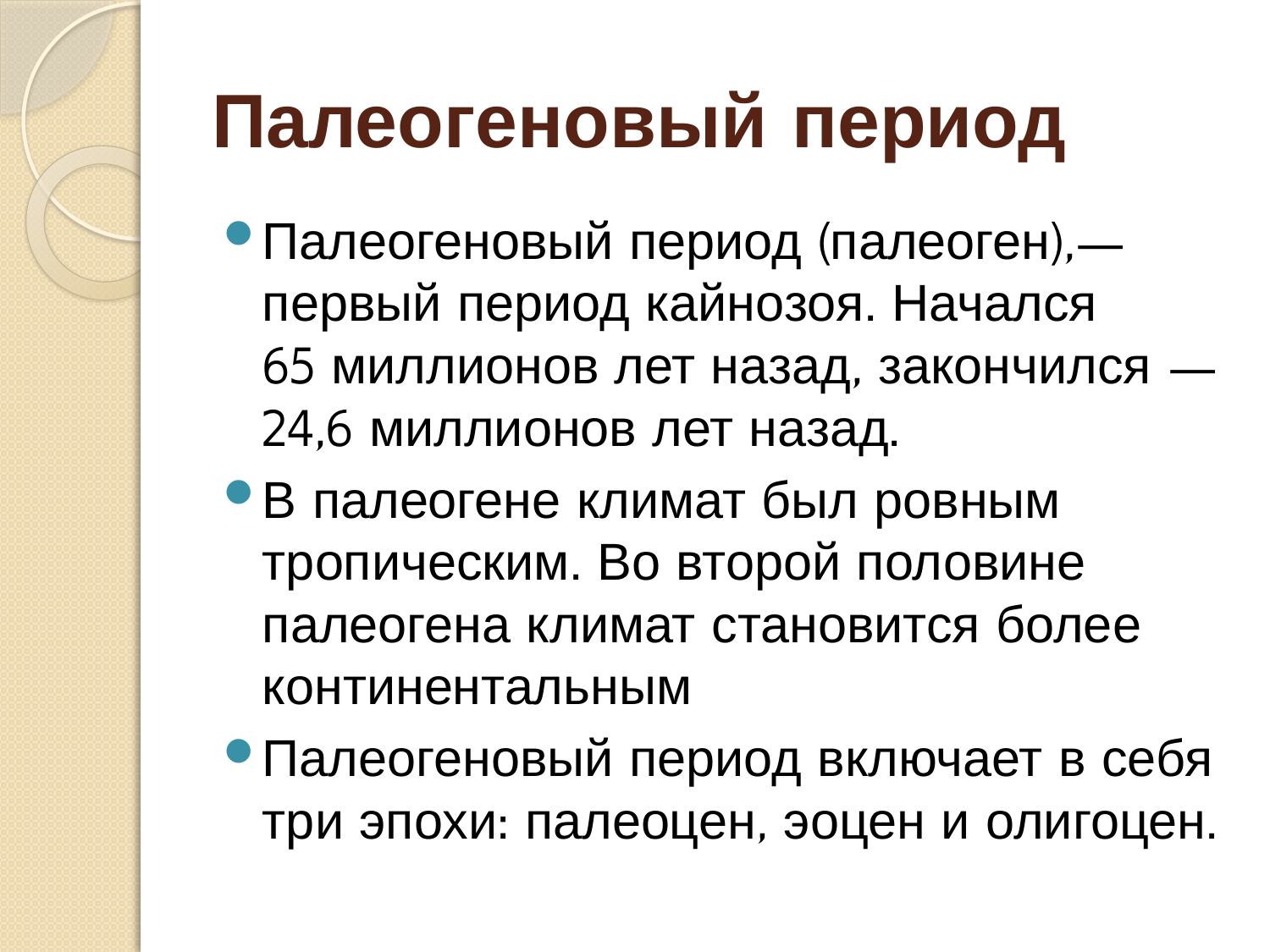

# Палеогеновый период
Палеогеновый период (палеоген),— первый период кайнозоя. Начался 65 миллионов лет назад, закончился — 24,6 миллионов лет назад.
В палеогене климат был ровным тропическим. Во второй половине палеогена климат становится более континентальным
Палеогеновый период включает в себя три эпохи: палеоцен, эоцен и олигоцен.